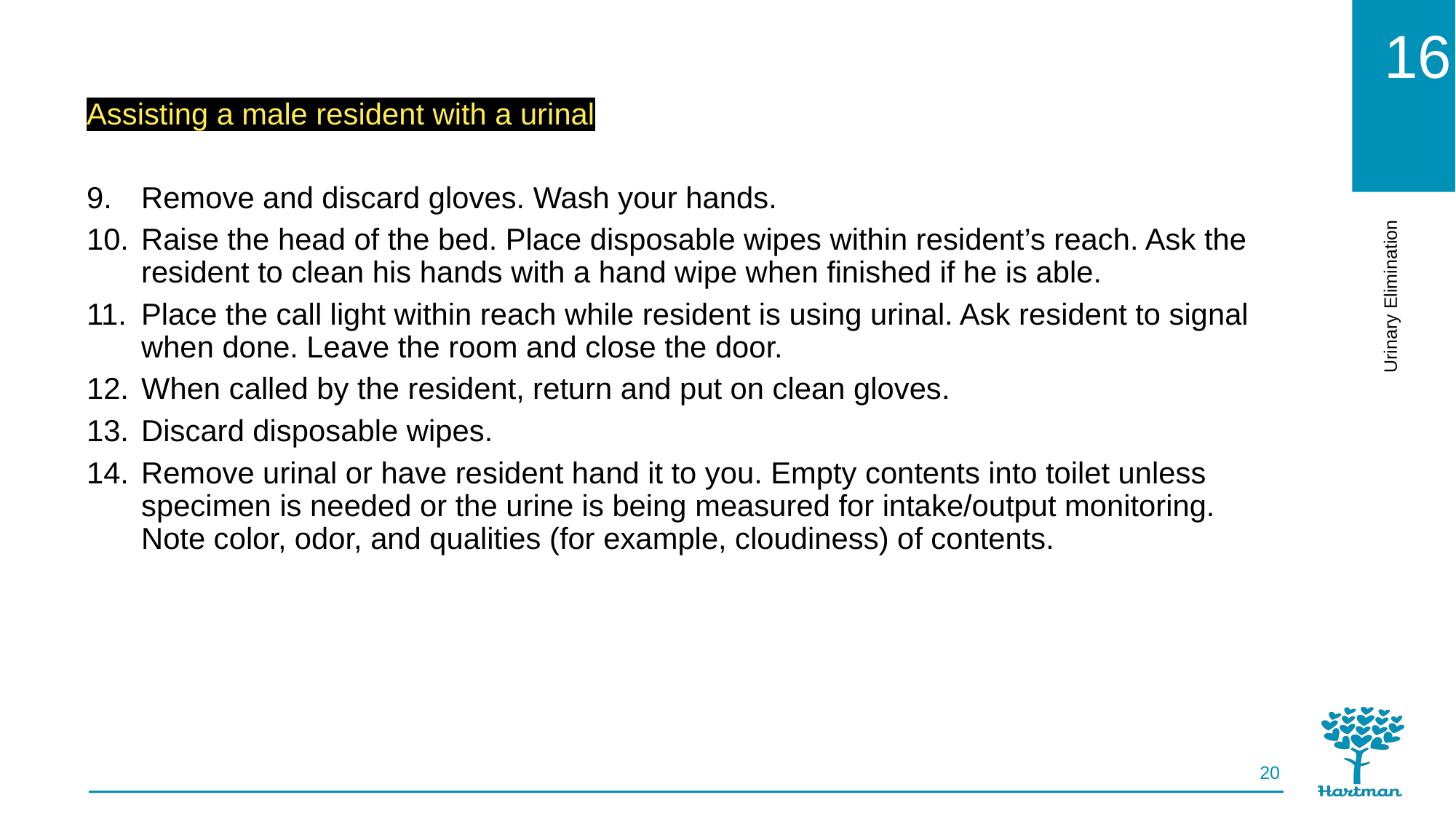

Assisting a male resident with a urinal

Remove and discard gloves. Wash your hands.
Raise the head of the bed. Place disposable wipes within resident’s reach. Ask the resident to clean his hands with a hand wipe when finished if he is able.
Place the call light within reach while resident is using urinal. Ask resident to signal when done. Leave the room and close the door.
When called by the resident, return and put on clean gloves.
Discard disposable wipes.
Remove urinal or have resident hand it to you. Empty contents into toilet unless specimen is needed or the urine is being measured for intake/output monitoring. Note color, odor, and qualities (for example, cloudiness) of contents.

20